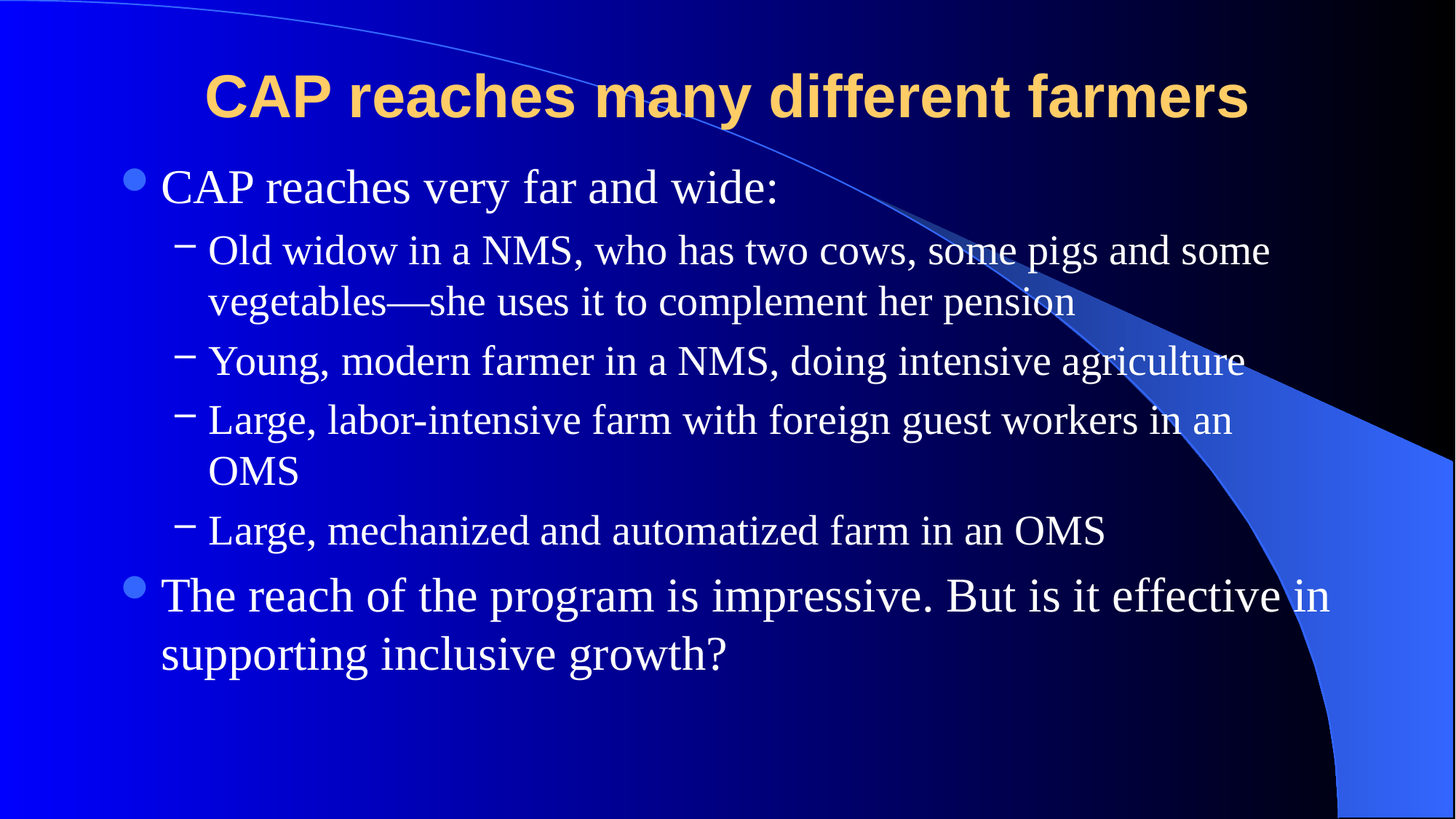

# CAP reaches many different farmers
CAP reaches very far and wide:
Old widow in a NMS, who has two cows, some pigs and some vegetables—she uses it to complement her pension
Young, modern farmer in a NMS, doing intensive agriculture
Large, labor-intensive farm with foreign guest workers in an OMS
Large, mechanized and automatized farm in an OMS
The reach of the program is impressive. But is it effective in supporting inclusive growth?